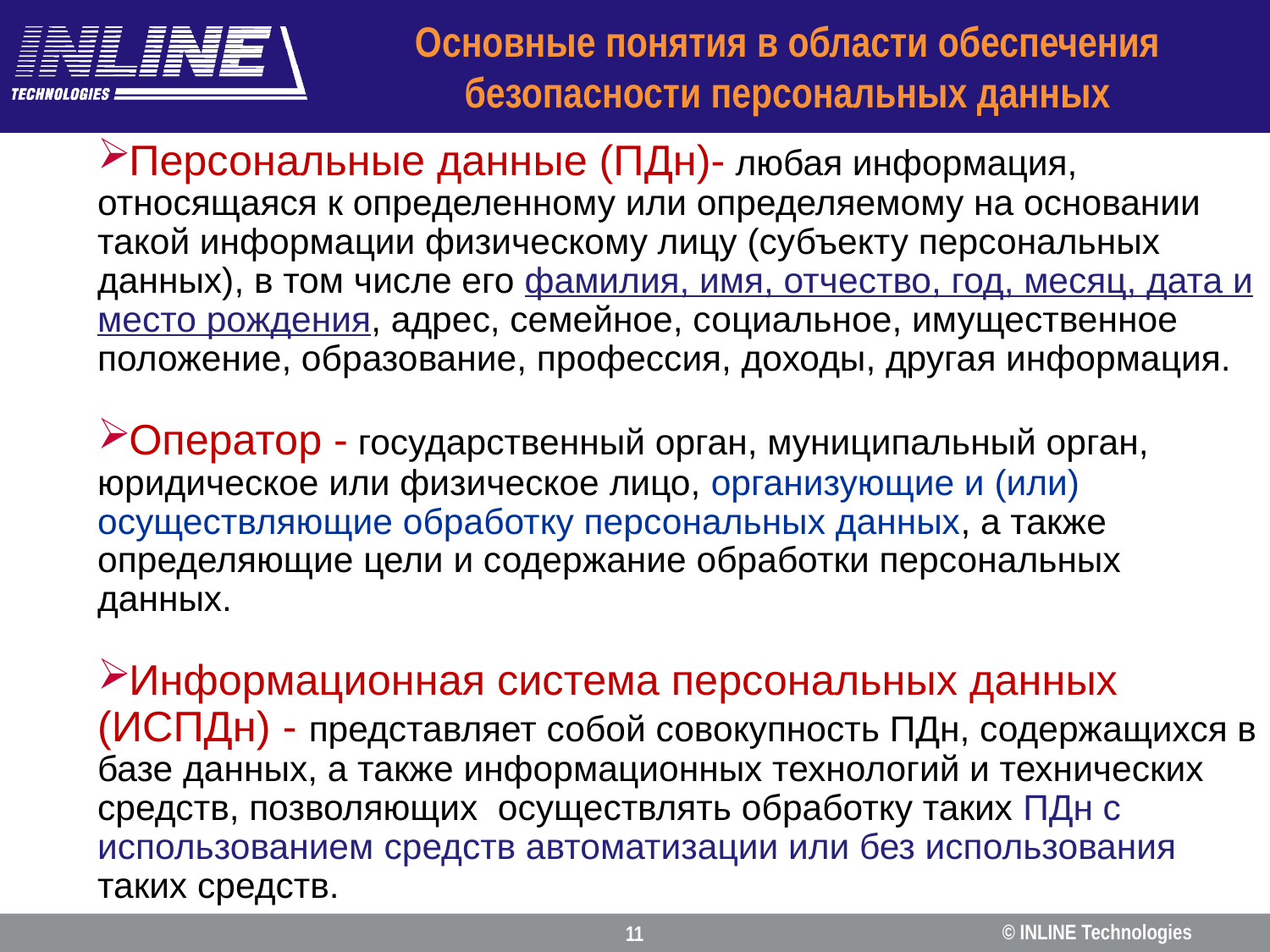

# Основные понятия в области обеспечения безопасности персональных данных
Персональные данные (ПДн)- любая информация, относящаяся к определенному или определяемому на основании такой информации физическому лицу (субъекту персональных данных), в том числе его фамилия, имя, отчество, год, месяц, дата и место рождения, адрес, семейное, социальное, имущественное положение, образование, профессия, доходы, другая информация.
Оператор - государственный орган, муниципальный орган, юридическое или физическое лицо, организующие и (или) осуществляющие обработку персональных данных, а также определяющие цели и содержание обработки персональных данных.
Информационная система персональных данных (ИСПДн) - представляет собой совокупность ПДн, содержащихся в базе данных, а также информационных технологий и технических средств, позволяющих  осуществлять обработку таких ПДн с использованием средств автоматизации или без использования таких средств.
© INLINE Technologies
11